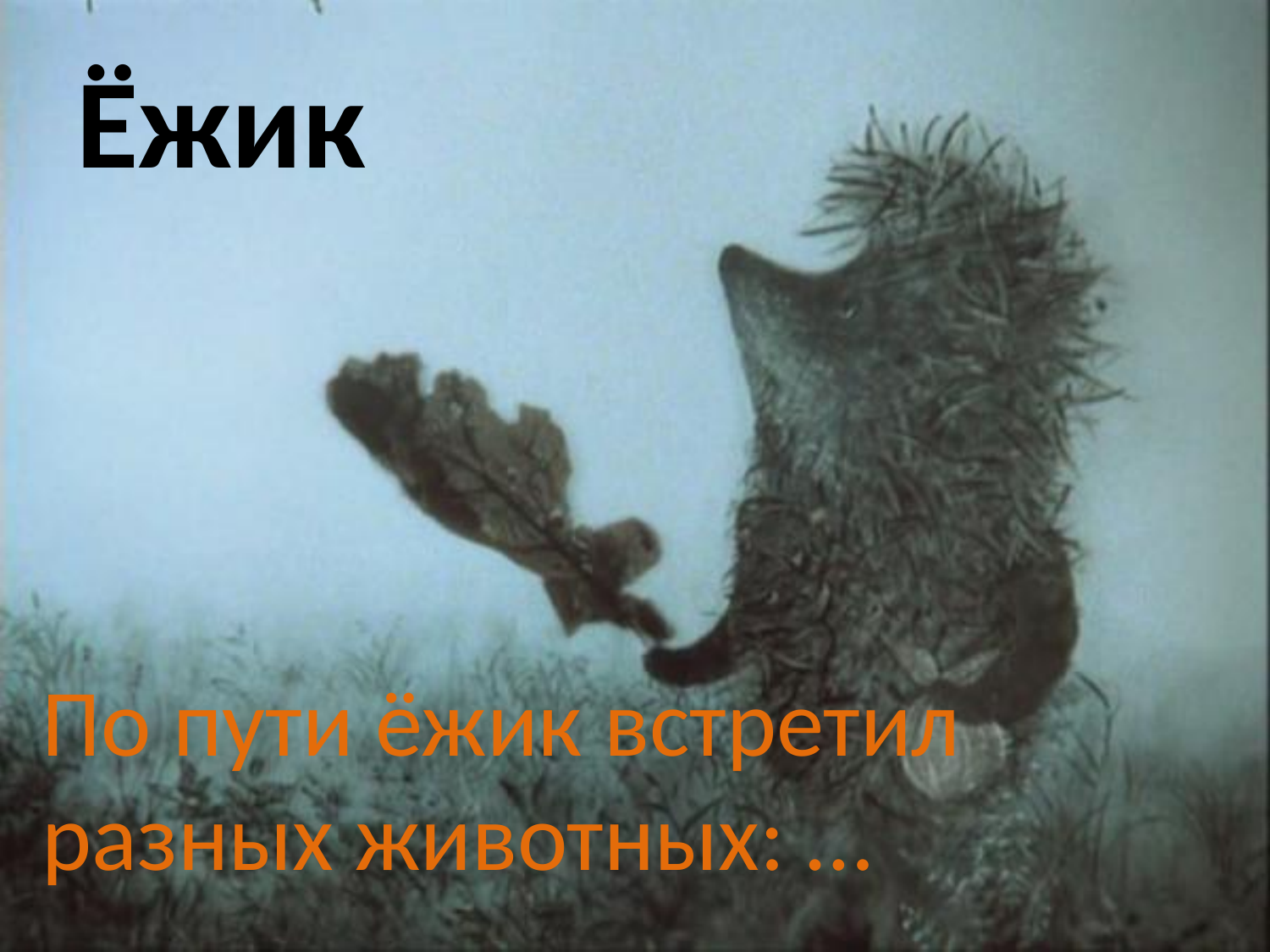

# Ёжик
По пути ёжик встретил разных животных: …